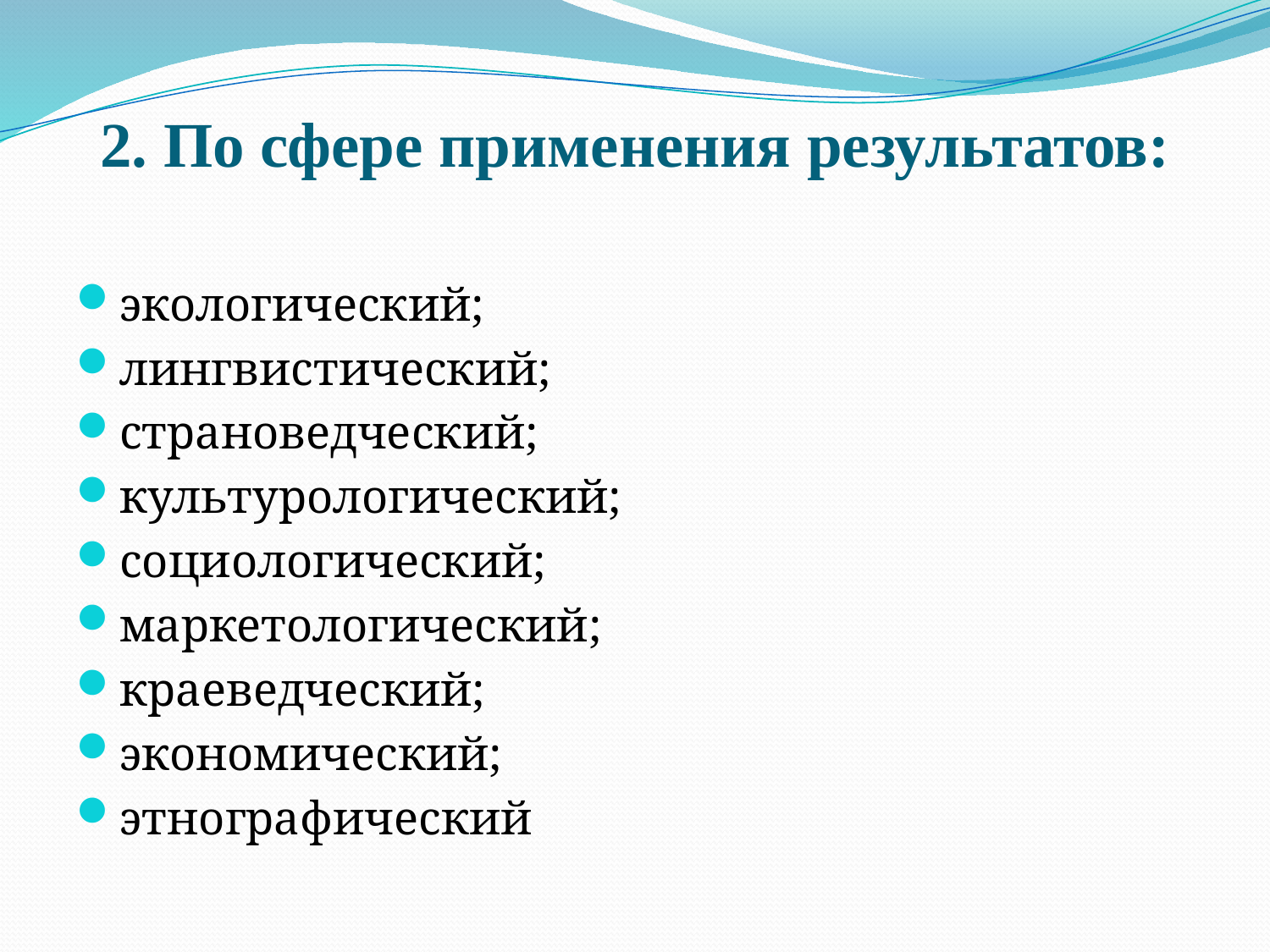

# 2. По сфере применения результатов:
экологический;
лингвистический;
страноведческий;
культурологический;
социологический;
маркетологический;
краеведческий;
экономический;
этнографический